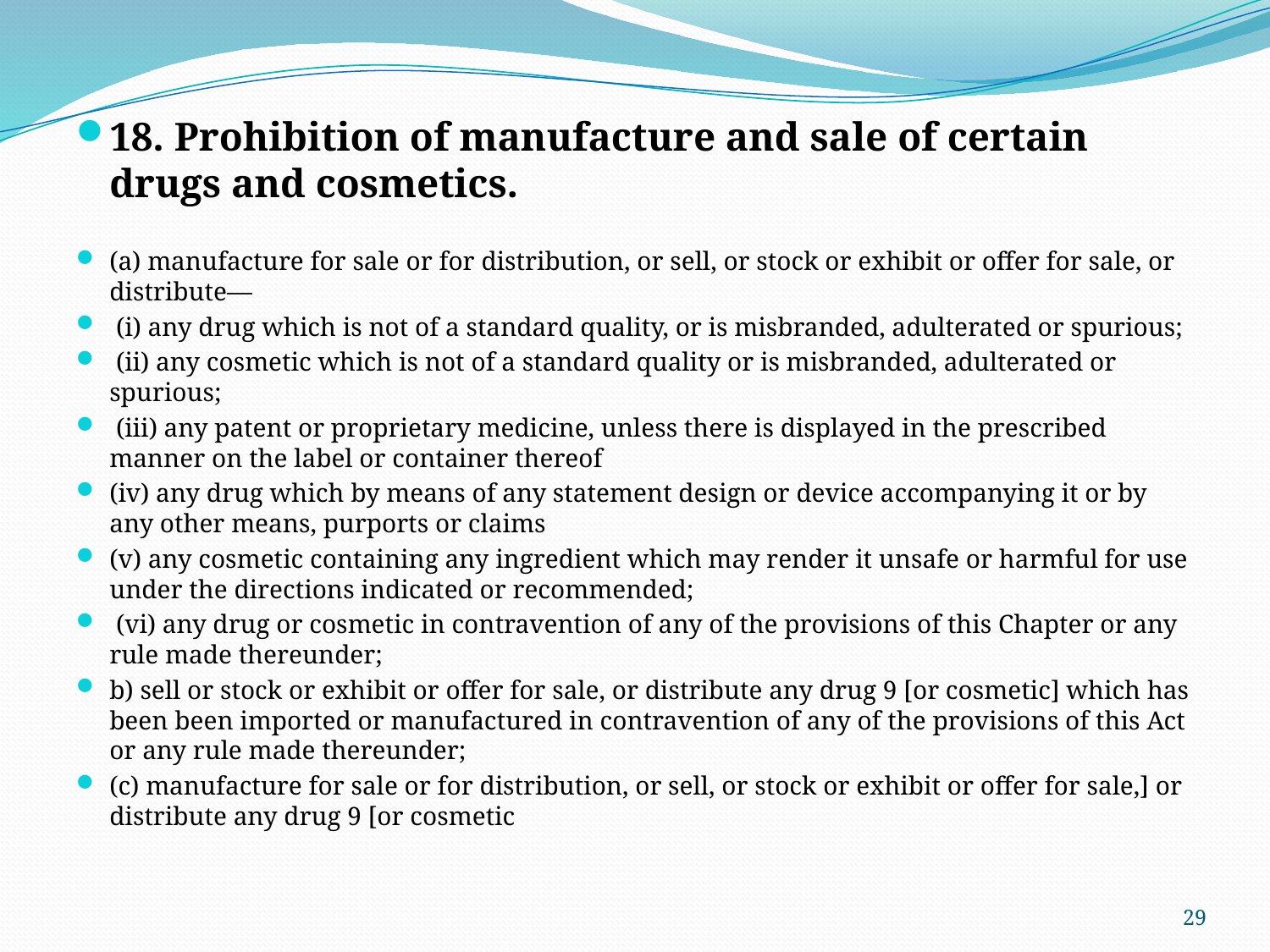

18. Prohibition of manufacture and sale of certain drugs and cosmetics.

(a) manufacture for sale or for distribution, or sell, or stock or exhibit or offer for sale, or distribute—
 (i) any drug which is not of a standard quality, or is misbranded, adulterated or spurious;
 (ii) any cosmetic which is not of a standard quality or is misbranded, adulterated or spurious;
 (iii) any patent or proprietary medicine, unless there is displayed in the prescribed manner on the label or container thereof
(iv) any drug which by means of any statement design or device accompanying it or by any other means, purports or claims
(v) any cosmetic containing any ingredient which may render it unsafe or harmful for use under the directions indicated or recommended;
 (vi) any drug or cosmetic in contravention of any of the provisions of this Chapter or any rule made thereunder;
b) sell or stock or exhibit or offer for sale, or distribute any drug 9 [or cosmetic] which has been been imported or manufactured in contravention of any of the provisions of this Act or any rule made thereunder;
(c) manufacture for sale or for distribution, or sell, or stock or exhibit or offer for sale,] or distribute any drug 9 [or cosmetic
29